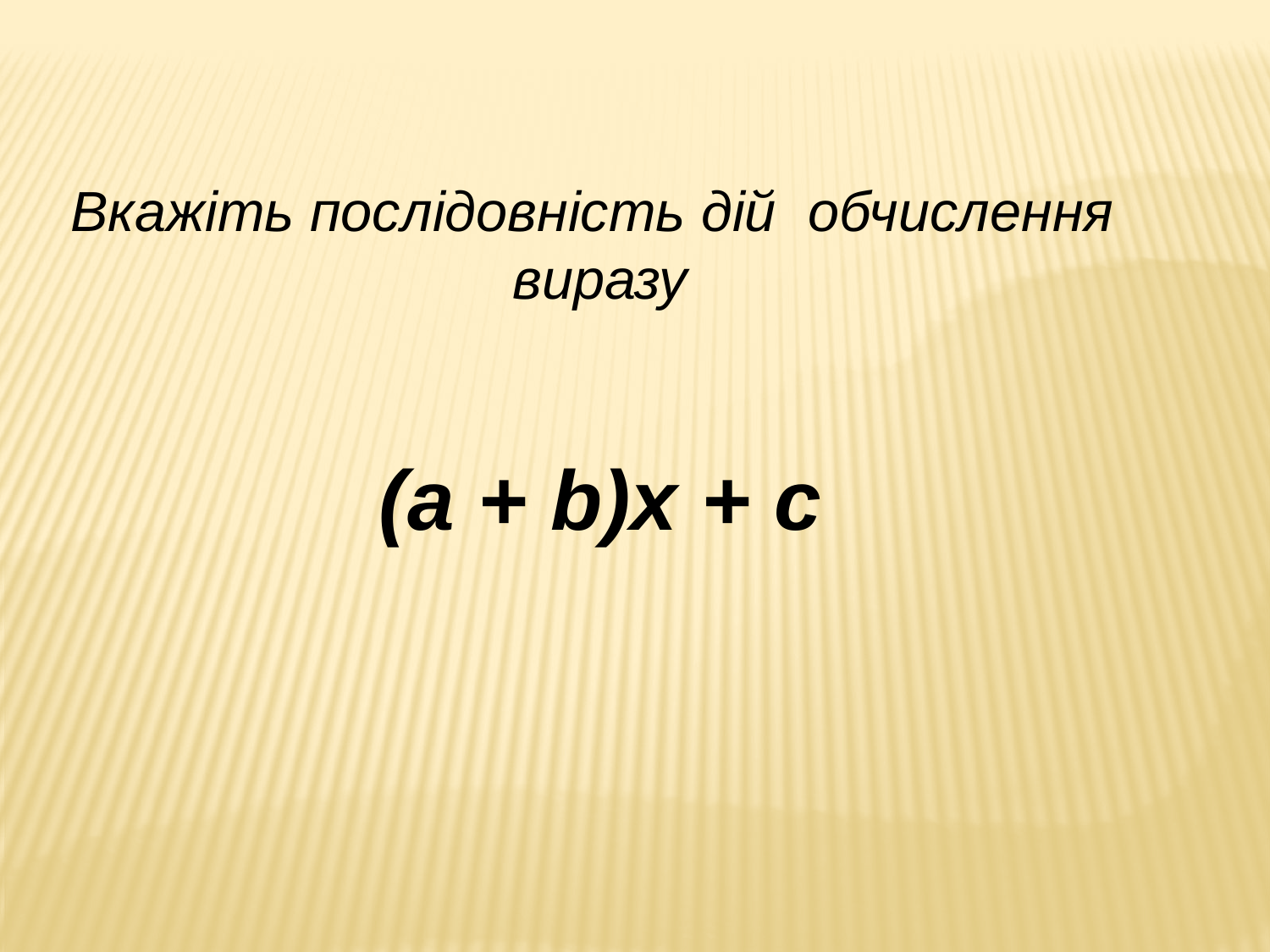

Вкажіть послідовність дій  обчислення  виразу

 (a + b)x + с